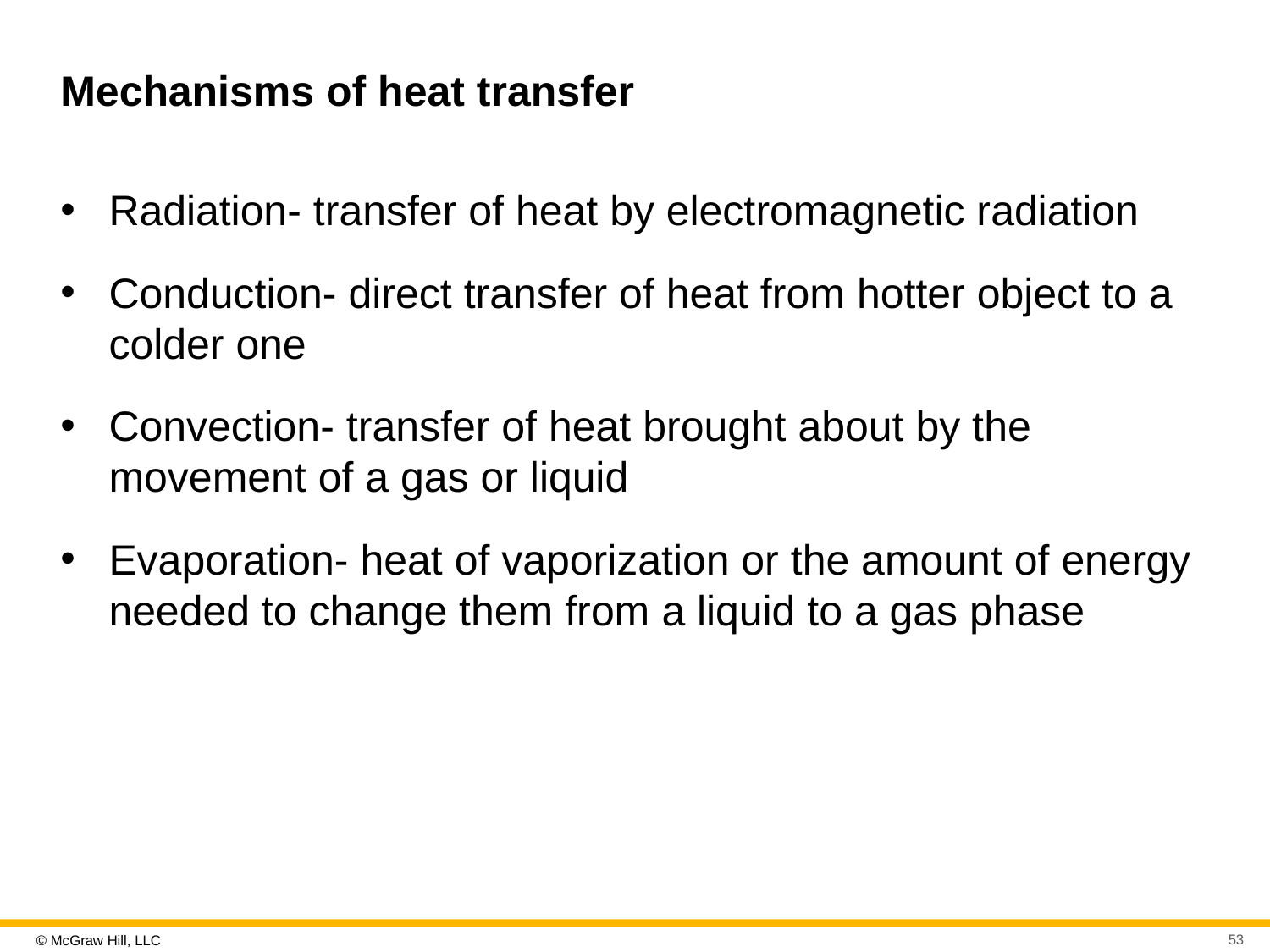

# Mechanisms of heat transfer
Radiation- transfer of heat by electromagnetic radiation
Conduction- direct transfer of heat from hotter object to a colder one
Convection- transfer of heat brought about by the movement of a gas or liquid
Evaporation- heat of vaporization or the amount of energy needed to change them from a liquid to a gas phase
53